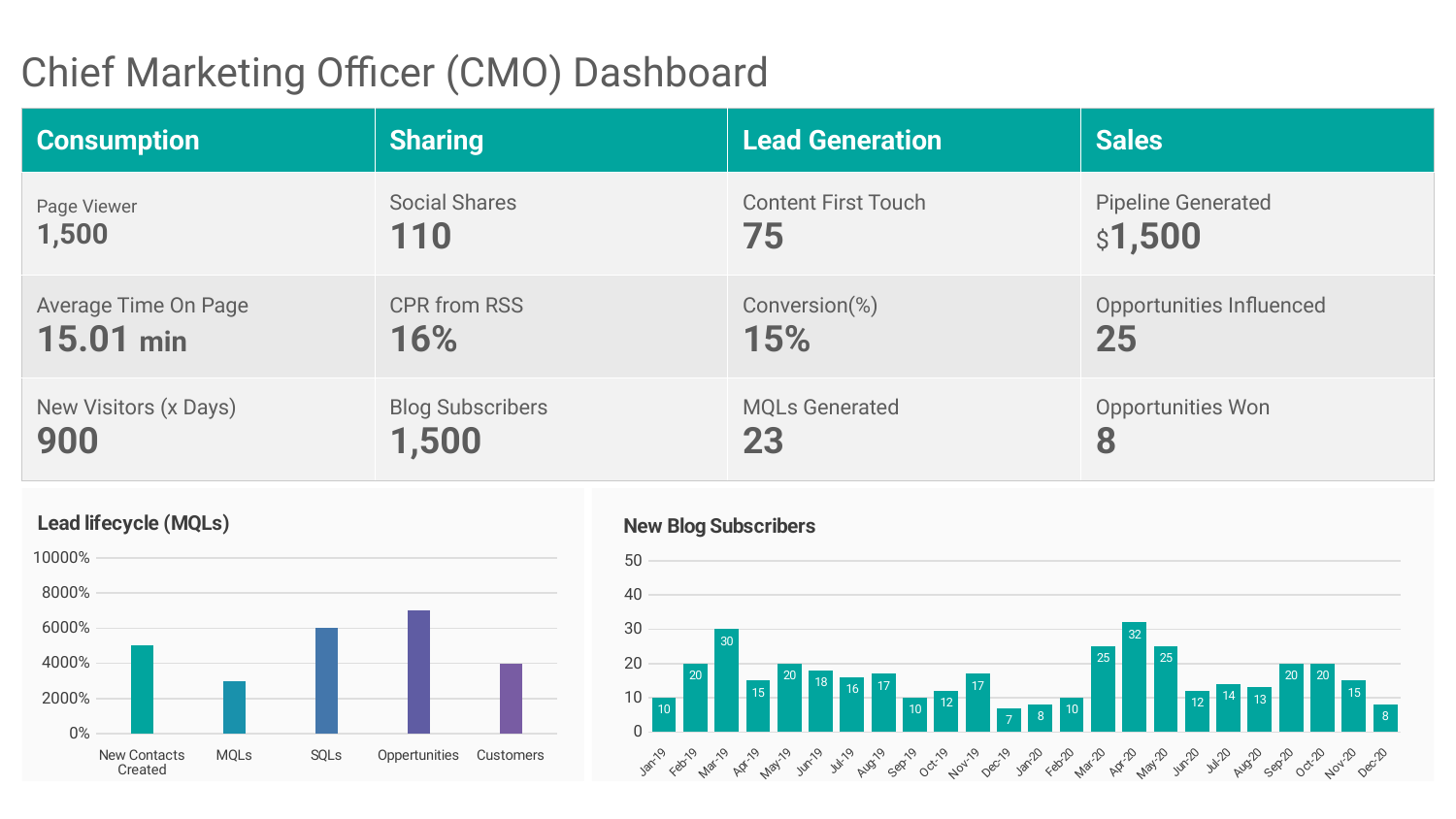

# Chief Marketing Officer (CMO) Dashboard
| Consumption | Sharing | Lead Generation | Sales |
| --- | --- | --- | --- |
| Page Viewer 1,500 | Social Shares 110 | Content First Touch 75 | Pipeline Generated $1,500 |
| Average Time On Page 15.01 min | CPR from RSS 16% | Conversion(%) 15% | Opportunities Influenced 25 |
| New Visitors (x Days) 900 | Blog Subscribers 1,500 | MQLs Generated 23 | Opportunities Won 8 |

### Chart:

| Category | Lead lifecycle (MQLs) |
|---|---|
| New Contacts Created | 50.0 |
| MQLs | 30.0 |
| SQLs | 60.0 |
| Oppertunities | 70.0 |
| Customers | 40.0 |

### Chart: New Blog Subscribers

| Category | New Blog Subscribers |
|---|---|
| 43466 | 10.0 |
| 43497 | 20.0 |
| 43525 | 30.0 |
| 43556 | 15.0 |
| 43586 | 20.0 |
| 43617 | 18.0 |
| 43647 | 16.0 |
| 43678 | 17.0 |
| 43709 | 10.0 |
| 43739 | 12.0 |
| 43770 | 17.0 |
| 43800 | 7.0 |
| 43831 | 8.0 |
| 43862 | 10.0 |
| 43891 | 25.0 |
| 43922 | 32.0 |
| 43952 | 25.0 |
| 43983 | 12.0 |
| 44013 | 14.0 |
| 44044 | 13.0 |
| 44075 | 20.0 |
| 44105 | 20.0 |
| 44136 | 15.0 |
| 44166 | 8.0 |